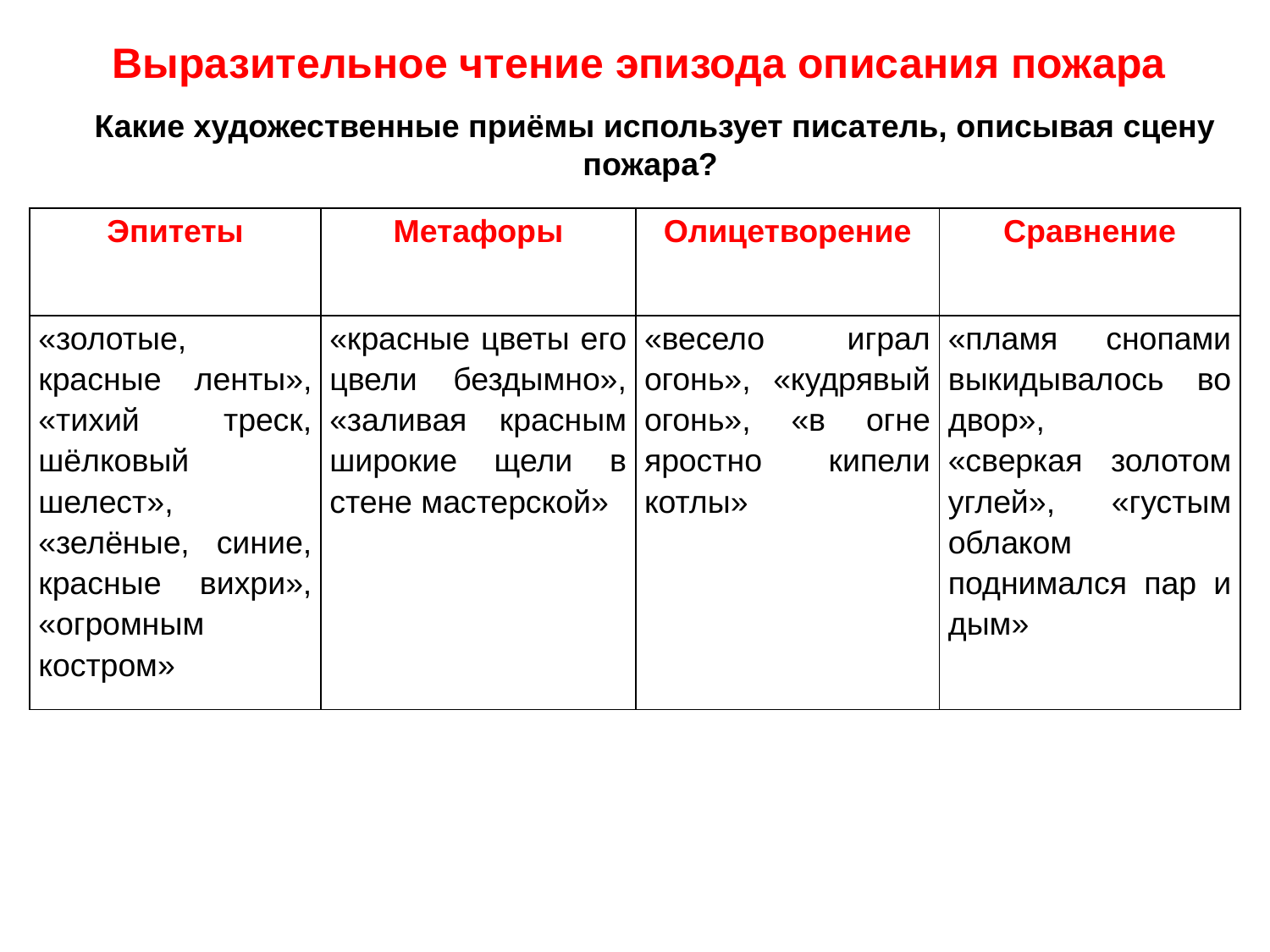

Выразительное чтение эпизода описания пожара
Какие художественные приёмы использует писатель, описывая сцену пожара?
| Эпитеты | Метафоры | Олицетворение | Сравнение |
| --- | --- | --- | --- |
| «золотые, красные ленты», «тихий треск, шёлковый шелест», «зелёные, синие, красные вихри», «огромным костром» | «красные цветы его цвели бездымно», «заливая красным широкие щели в стене мастерской» | «весело играл огонь», «кудрявый огонь», «в огне яростно кипели котлы» | «пламя снопами выкидывалось во двор», «сверкая золотом углей», «густым облаком поднимался пар и дым» |